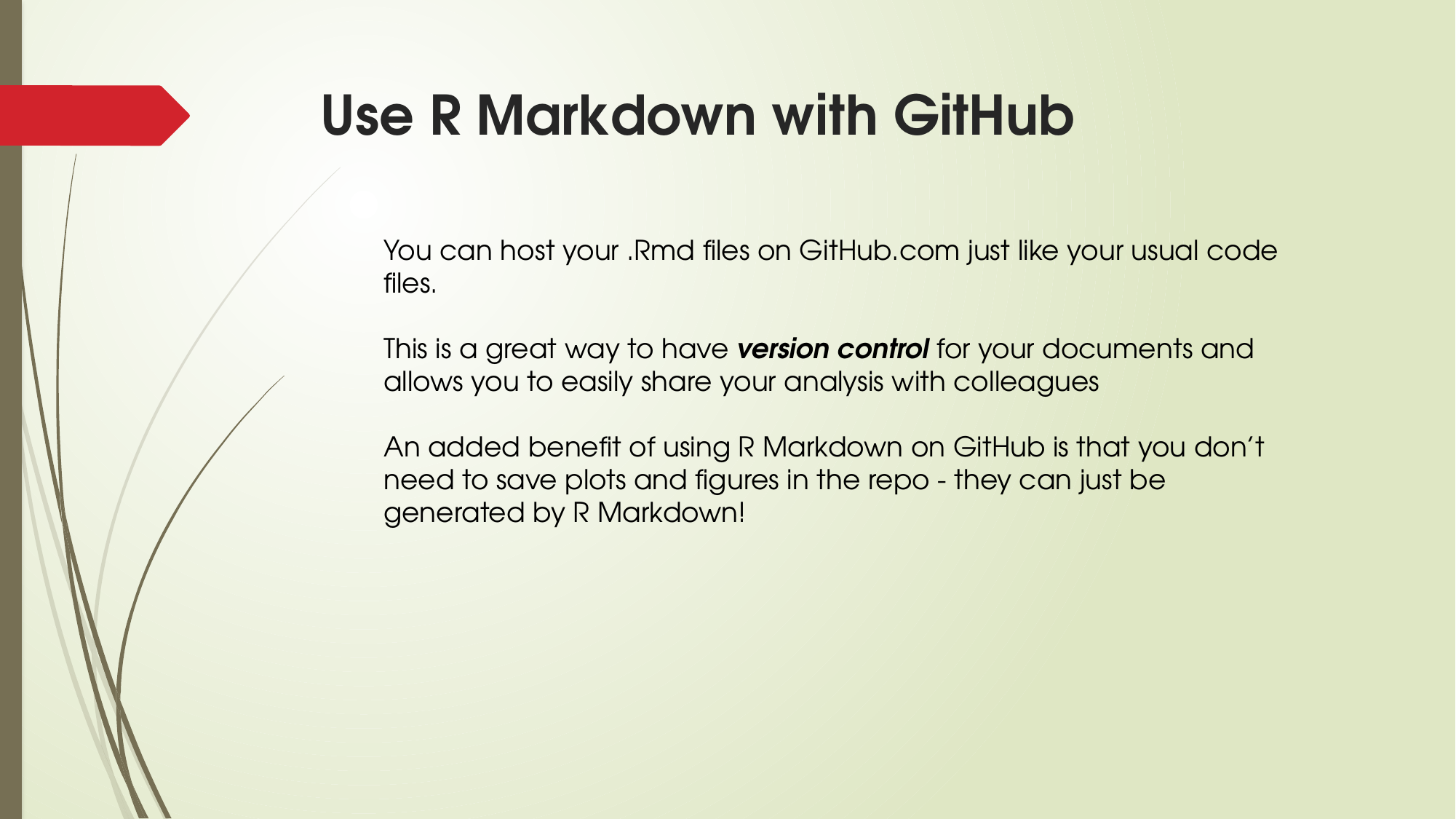

# Use R Markdown with GitHub
You can host your .Rmd files on GitHub.com just like your usual code files.

This is a great way to have version control for your documents and allows you to easily share your analysis with colleagues

An added benefit of using R Markdown on GitHub is that you don’t need to save plots and figures in the repo - they can just be generated by R Markdown!